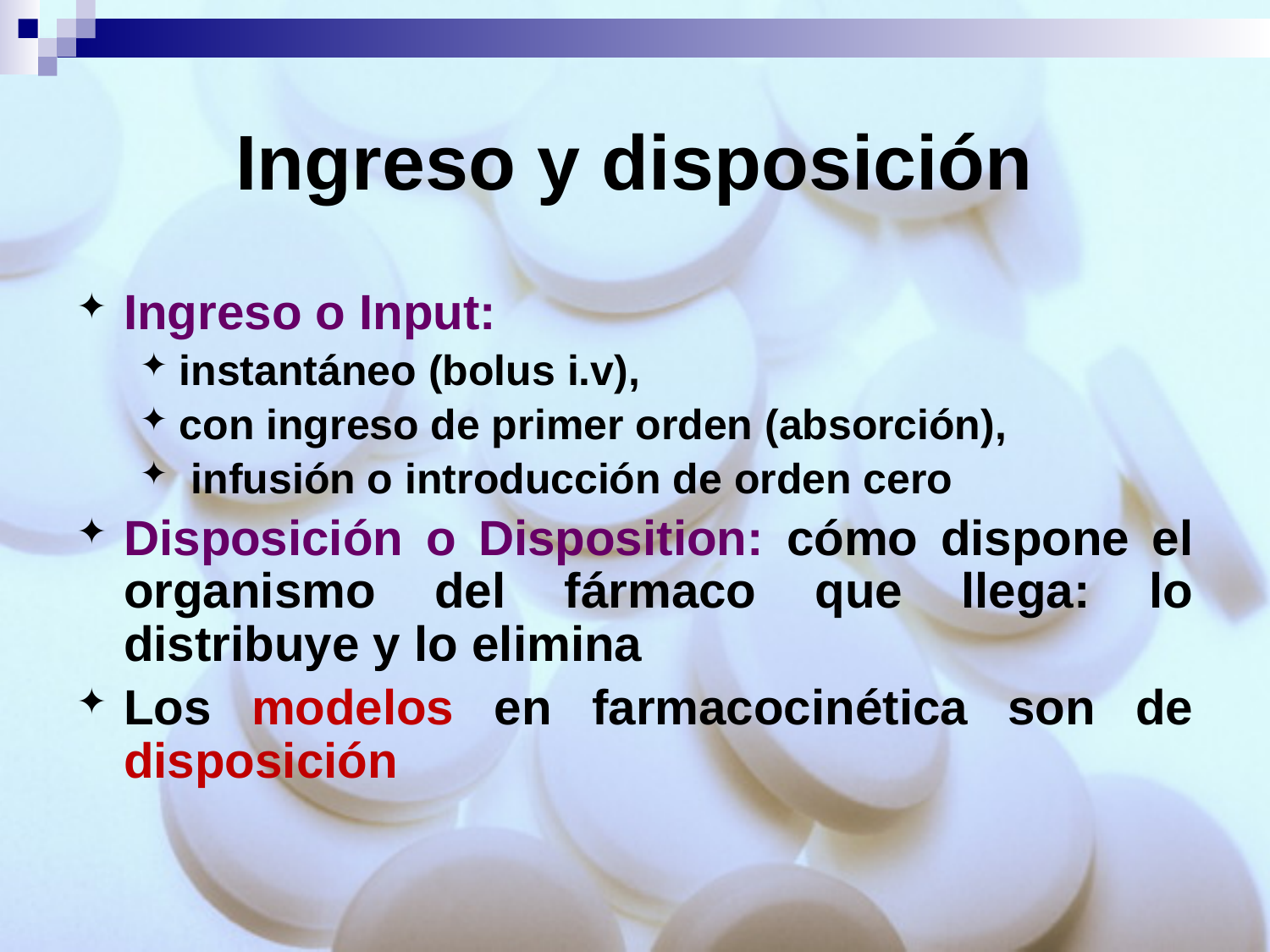

# Ingreso y disposición

Ingreso o Input:
instantáneo (bolus i.v),
con ingreso de primer orden (absorción),
 infusión o introducción de orden cero
Disposición o Disposition: cómo dispone el organismo del fármaco que llega: lo distribuye y lo elimina
Los modelos en farmacocinética son de disposición